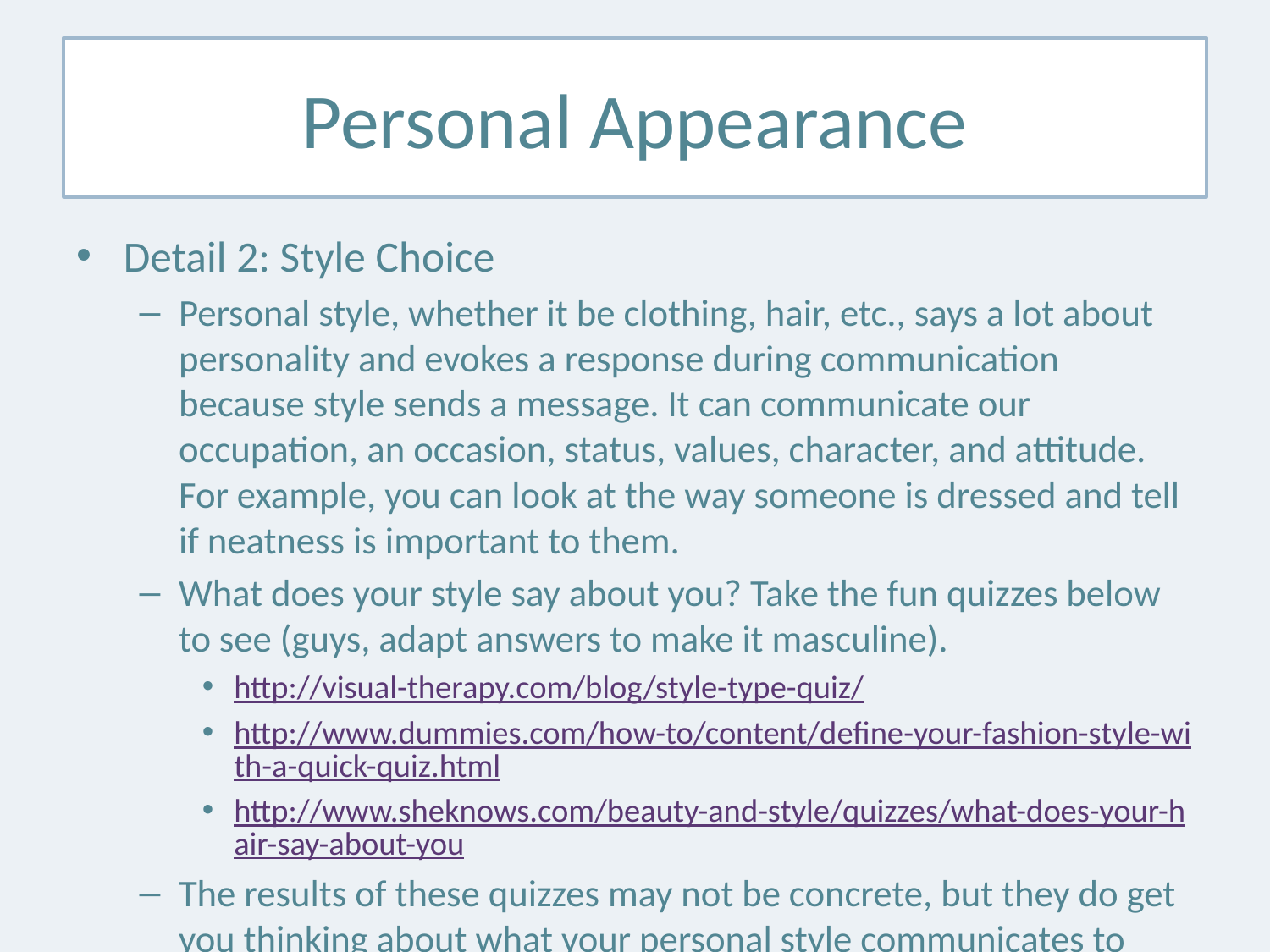

# Personal Appearance
Detail 2: Style Choice
Personal style, whether it be clothing, hair, etc., says a lot about personality and evokes a response during communication because style sends a message. It can communicate our occupation, an occasion, status, values, character, and attitude. For example, you can look at the way someone is dressed and tell if neatness is important to them.
What does your style say about you? Take the fun quizzes below to see (guys, adapt answers to make it masculine).
http://visual-therapy.com/blog/style-type-quiz/
http://www.dummies.com/how-to/content/define-your-fashion-style-with-a-quick-quiz.html
http://www.sheknows.com/beauty-and-style/quizzes/what-does-your-hair-say-about-you
The results of these quizzes may not be concrete, but they do get you thinking about what your personal style communicates to others.